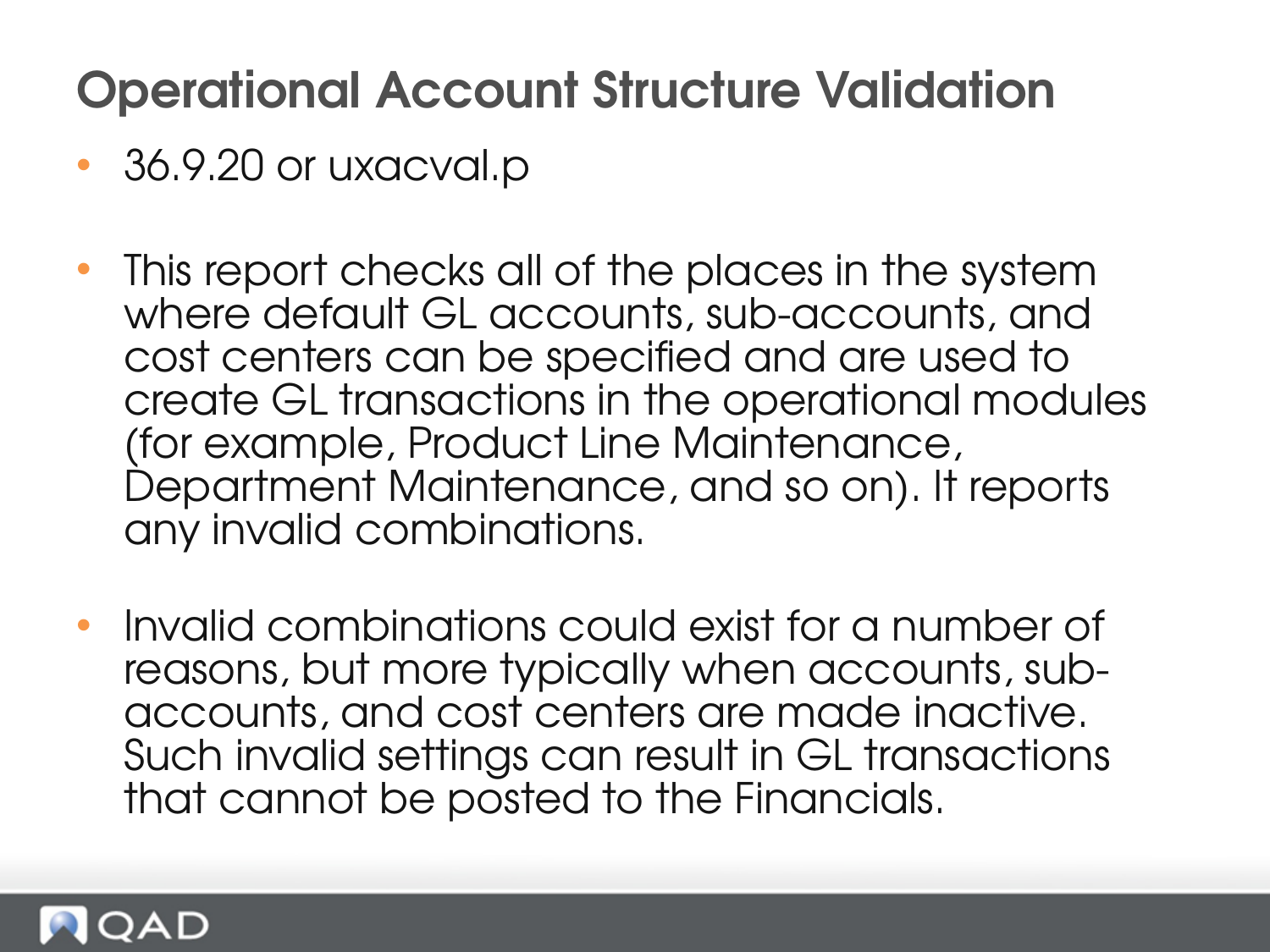

# Operational Account Structure Validation

36.9.20 or uxacval.p
This report checks all of the places in the system where default GL accounts, sub-accounts, and cost centers can be specified and are used to create GL transactions in the operational modules (for example, Product Line Maintenance, Department Maintenance, and so on). It reports any invalid combinations.
Invalid combinations could exist for a number of reasons, but more typically when accounts, sub-accounts, and cost centers are made inactive. Such invalid settings can result in GL transactions that cannot be posted to the Financials.